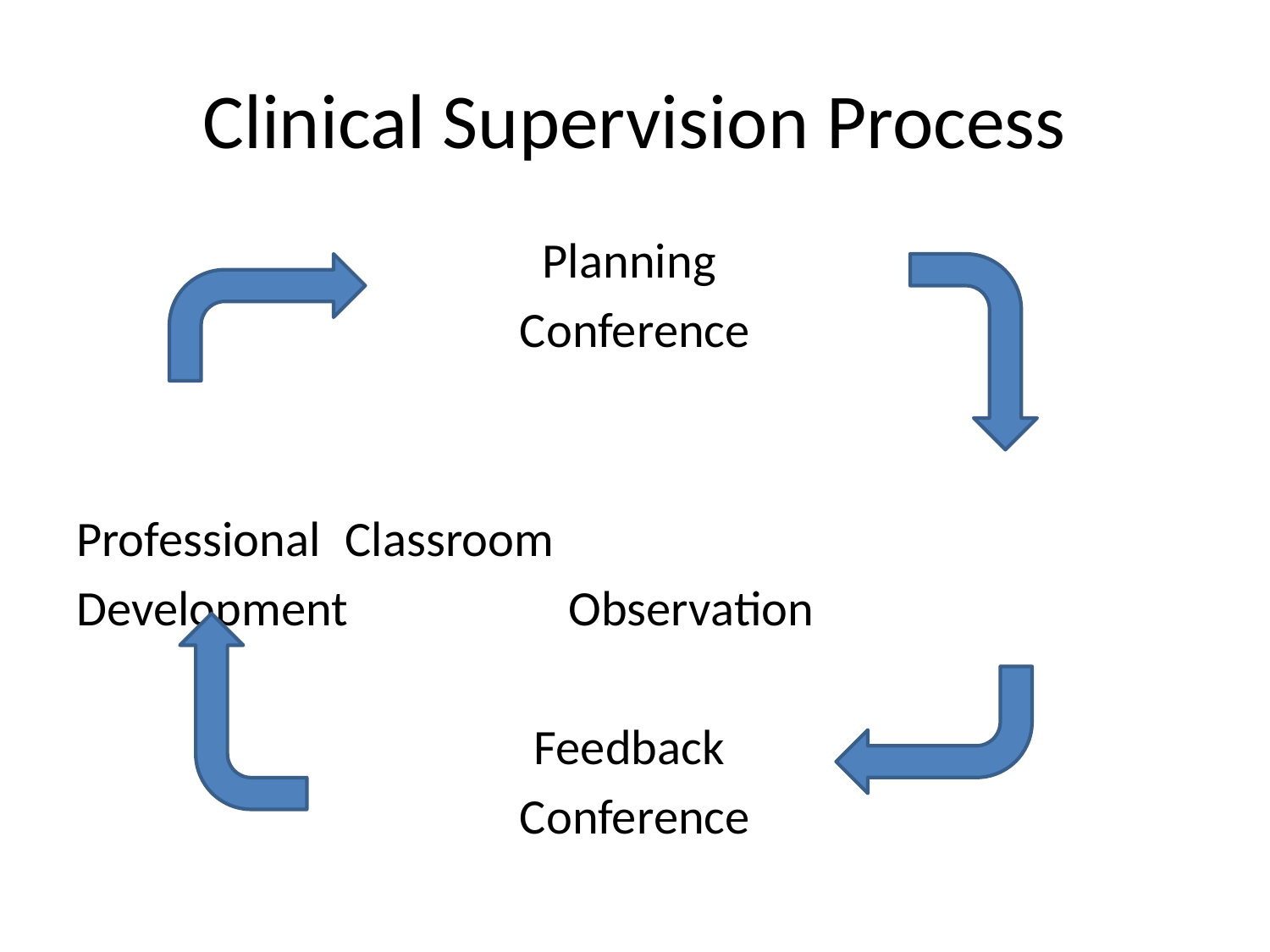

# Clinical Supervision Process
Planning
Conference

Professional 				Classroom
Development				Observation

Feedback
Conference